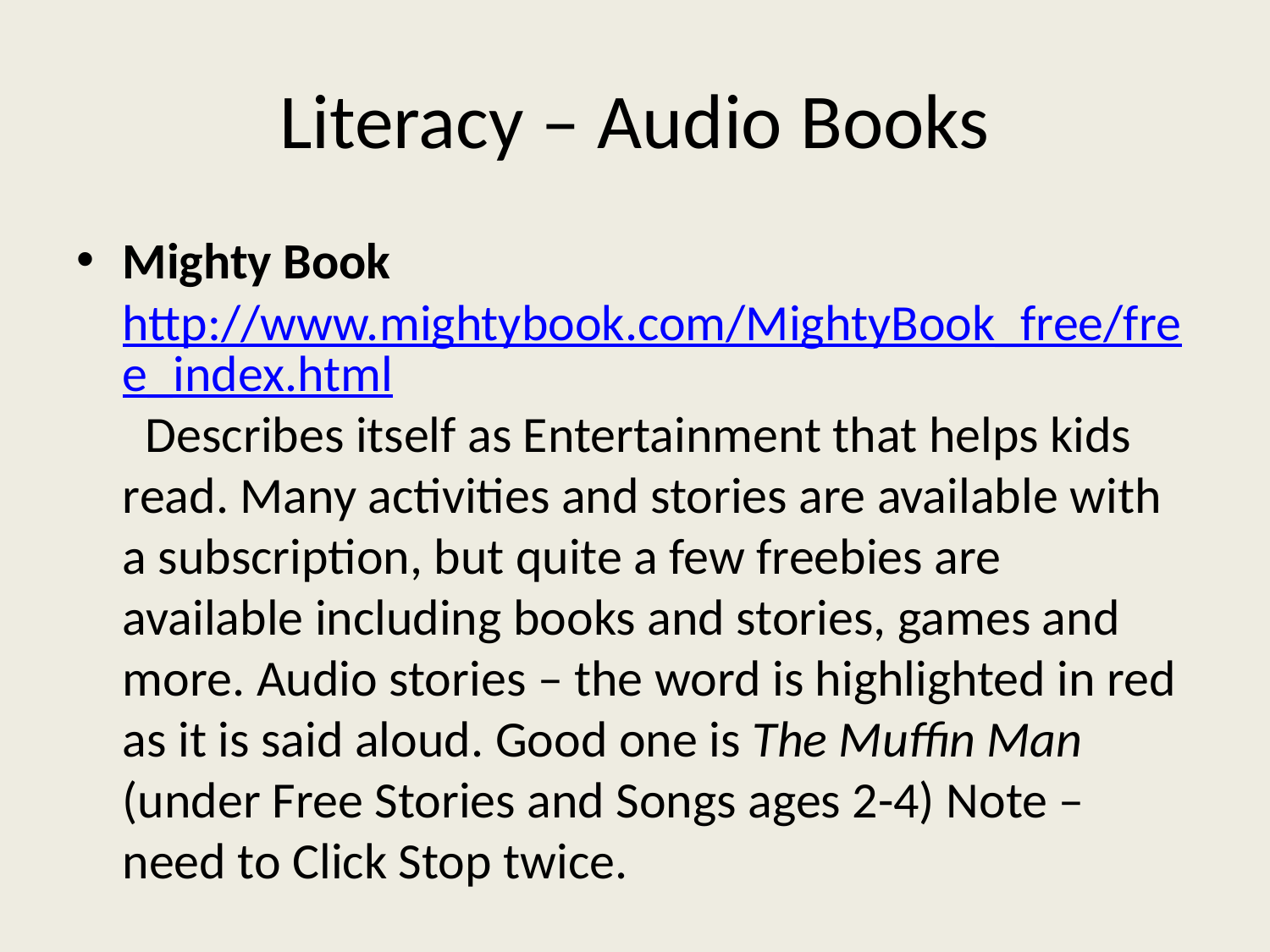

# Literacy – Audio Books
Mighty Book http://www.mightybook.com/MightyBook_free/free_index.html  Describes itself as Entertainment that helps kids read. Many activities and stories are available with a subscription, but quite a few freebies are available including books and stories, games and more. Audio stories – the word is highlighted in red as it is said aloud. Good one is The Muffin Man (under Free Stories and Songs ages 2-4) Note – need to Click Stop twice.